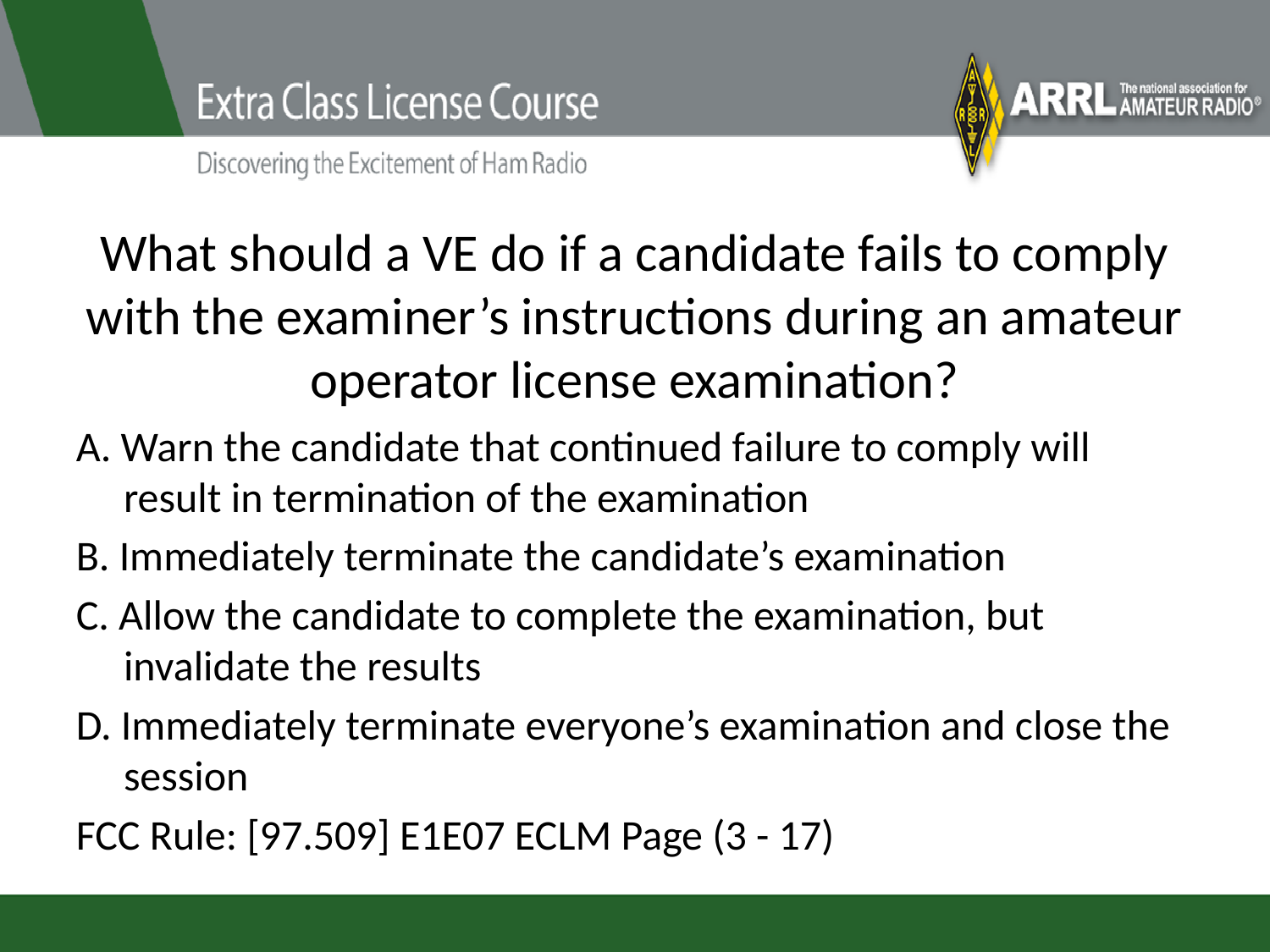

# What should a VE do if a candidate fails to comply with the examiner’s instructions during an amateur operator license examination?
A. Warn the candidate that continued failure to comply will result in termination of the examination
B. Immediately terminate the candidate’s examination
C. Allow the candidate to complete the examination, but invalidate the results
D. Immediately terminate everyone’s examination and close the session
FCC Rule: [97.509] E1E07 ECLM Page (3 - 17)